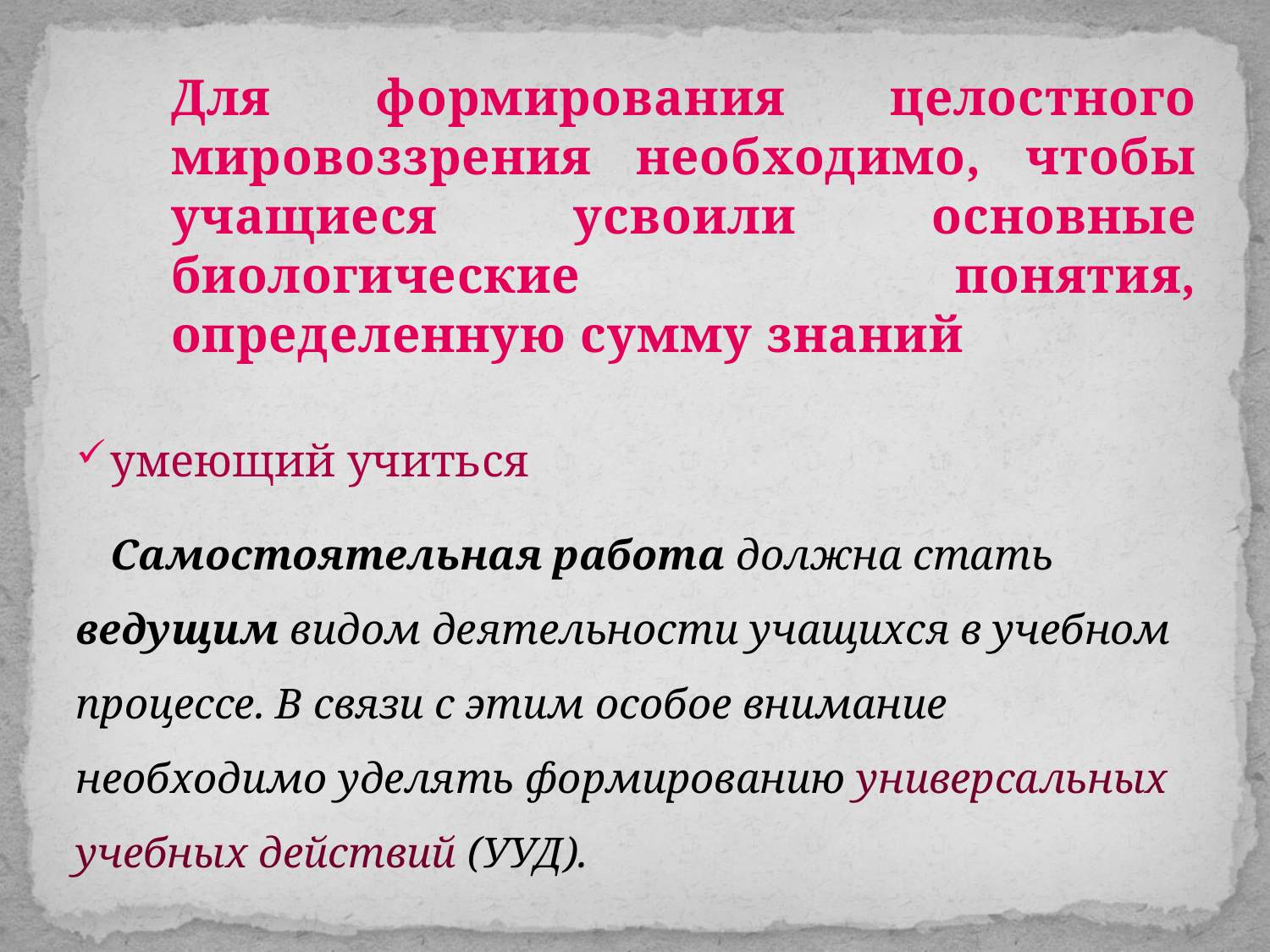

Для формирования целостного мировоззрения необходимо, чтобы учащиеся усвоили основные биологические понятия, определенную сумму знаний
умеющий учиться
Самостоятельная работа должна стать ведущим видом деятельности учащихся в учебном процессе. В связи с этим особое внимание необходимо уделять формированию универсальных учебных действий (УУД).